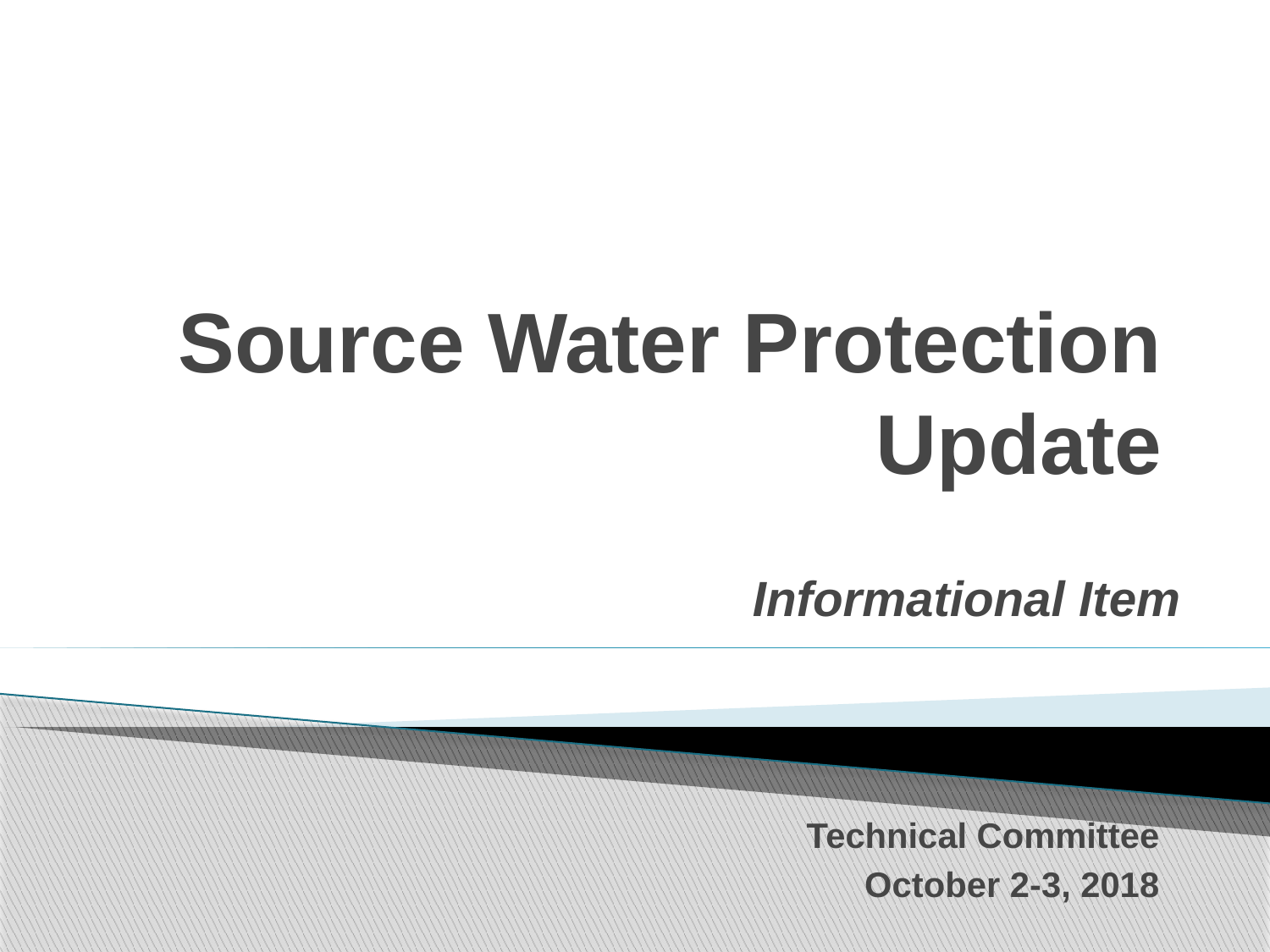

# Source Water Protection Update
Informational Item
Technical Committee
October 2-3, 2018